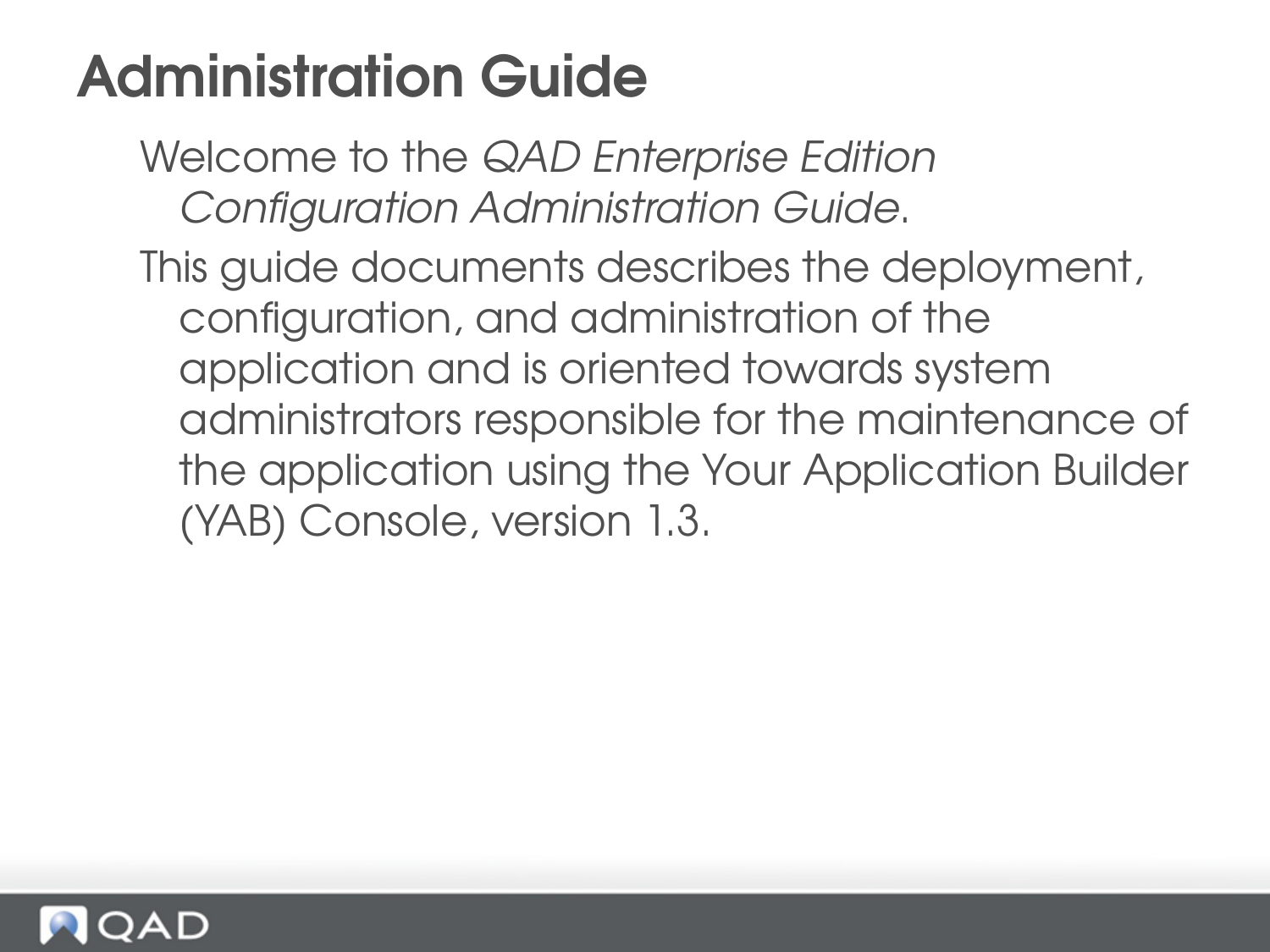

# Administration Guide
Welcome to the QAD Enterprise Edition Configuration Administration Guide.
This guide documents describes the deployment, configuration, and administration of the application and is oriented towards system administrators responsible for the maintenance of the application using the Your Application Builder (YAB) Console, version 1.3.